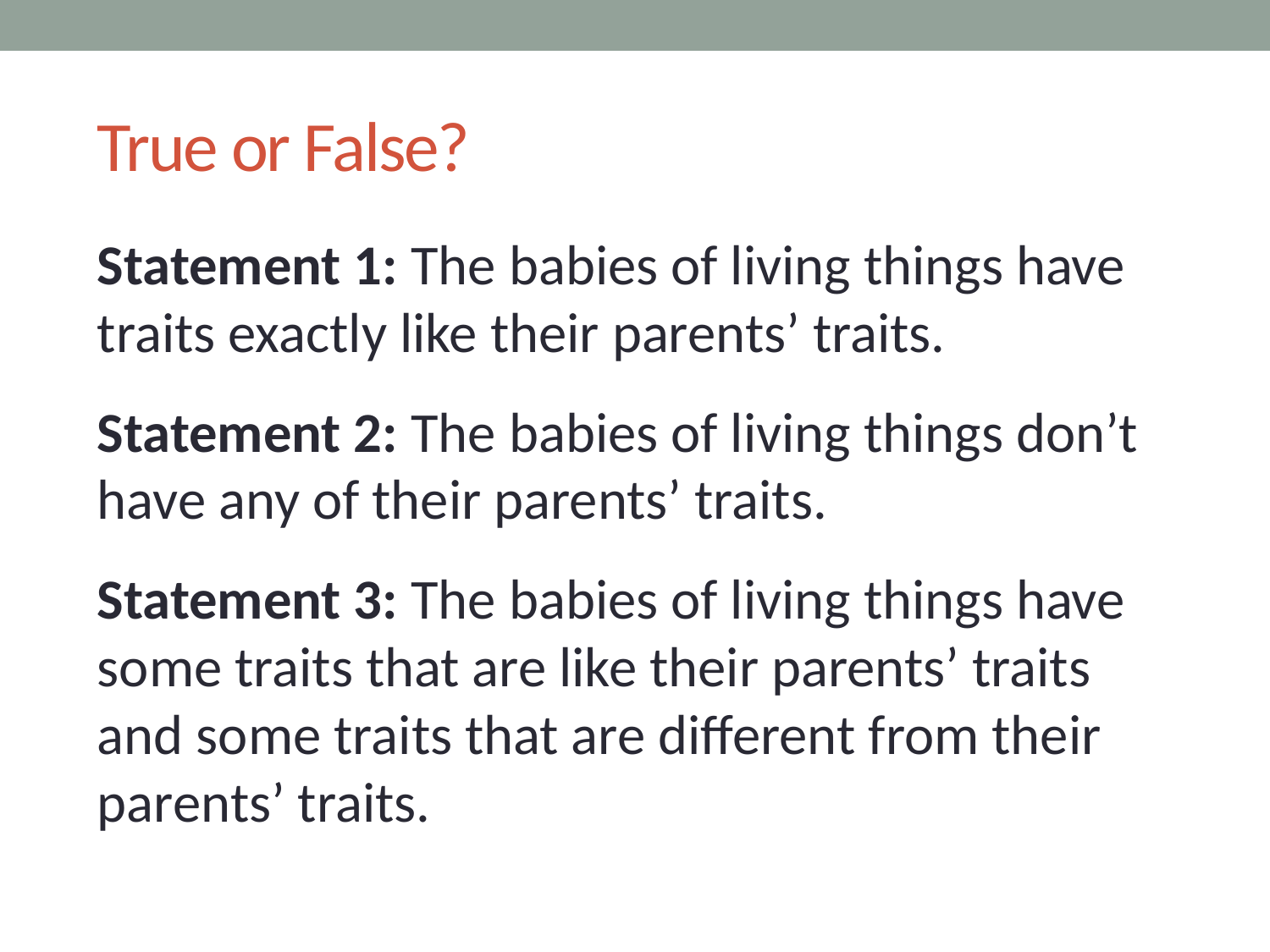

# True or False?
Statement 1: The babies of living things have traits exactly like their parents’ traits.
Statement 2: The babies of living things don’t have any of their parents’ traits.
Statement 3: The babies of living things have some traits that are like their parents’ traits
and some traits that are different from their parents’ traits.